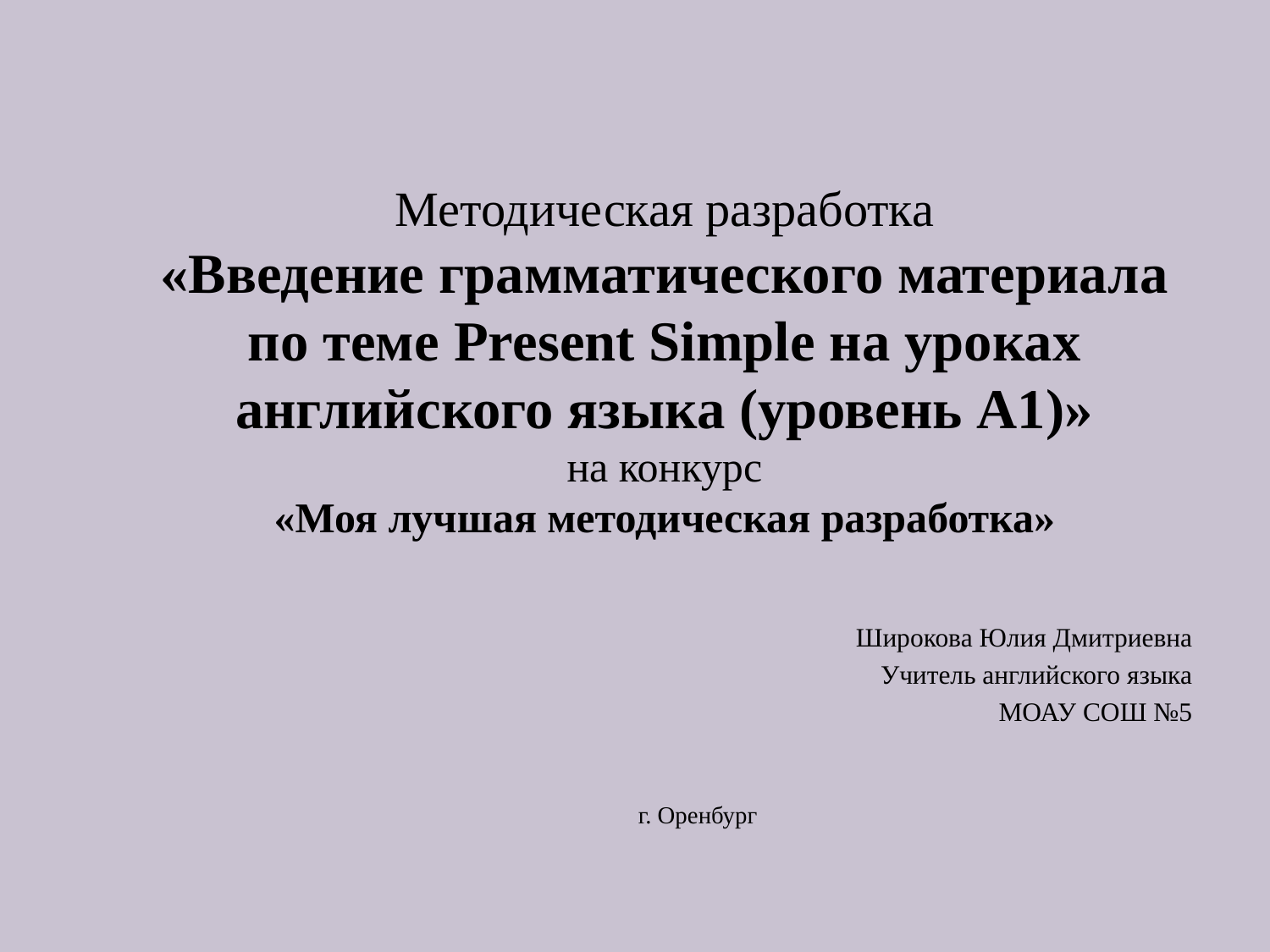

# Методическая разработка «Введение грамматического материала по теме Present Simple на уроках английского языка (уровень А1)» на конкурс «Моя лучшая методическая разработка»

Широкова Юлия Дмитриевна
Учитель английского языка
МОАУ СОШ №5

г. Оренбург